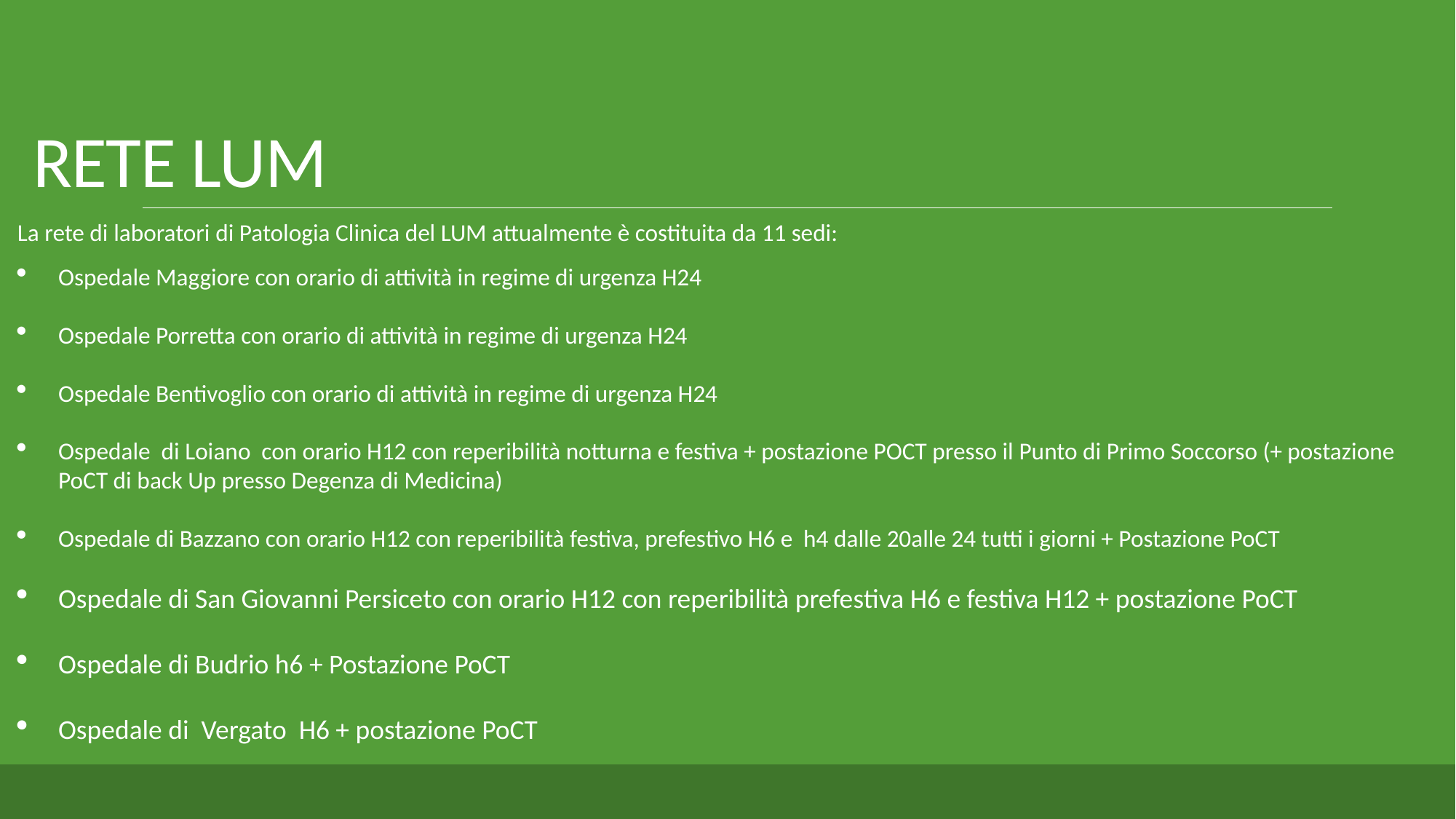

# RETE LUM
La rete di laboratori di Patologia Clinica del LUM attualmente è costituita da 11 sedi:
Ospedale Maggiore con orario di attività in regime di urgenza H24

Ospedale Porretta con orario di attività in regime di urgenza H24

Ospedale Bentivoglio con orario di attività in regime di urgenza H24

Ospedale  di Loiano  con orario H12 con reperibilità notturna e festiva + postazione POCT presso il Punto di Primo Soccorso (+ postazione PoCT di back Up presso Degenza di Medicina)

Ospedale di Bazzano con orario H12 con reperibilità festiva, prefestivo H6 e  h4 dalle 20alle 24 tutti i giorni + Postazione PoCT

Ospedale di San Giovanni Persiceto con orario H12 con reperibilità prefestiva H6 e festiva H12 + postazione PoCT

Ospedale di Budrio h6 + Postazione PoCT

Ospedale di  Vergato  H6 + postazione PoCT